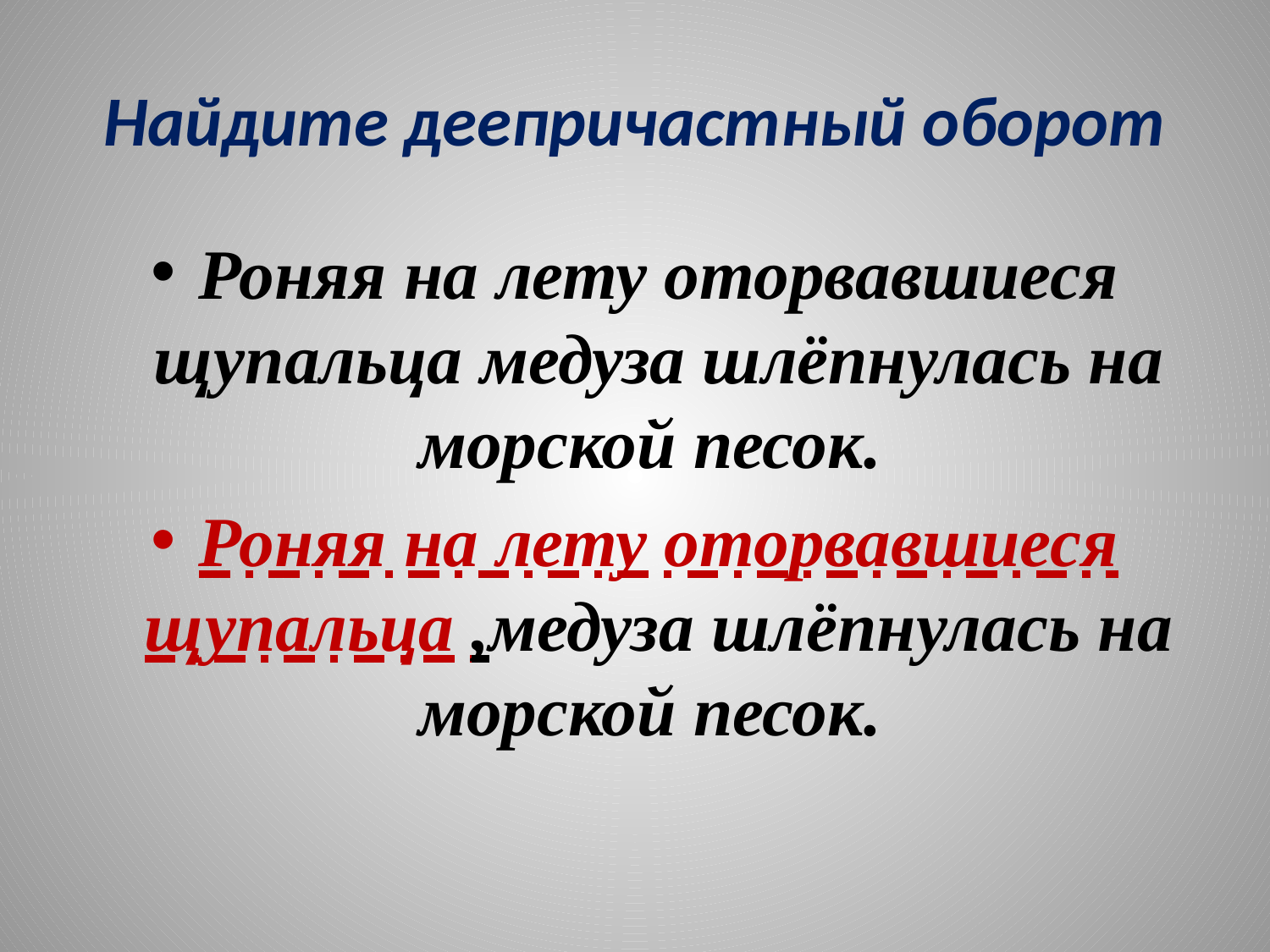

# Найдите деепричастный оборот
Роняя на лету оторвавшиеся щупальца медуза шлёпнулась на морской песок.
Роняя на лету оторвавшиеся щупальца ,медуза шлёпнулась на морской песок.